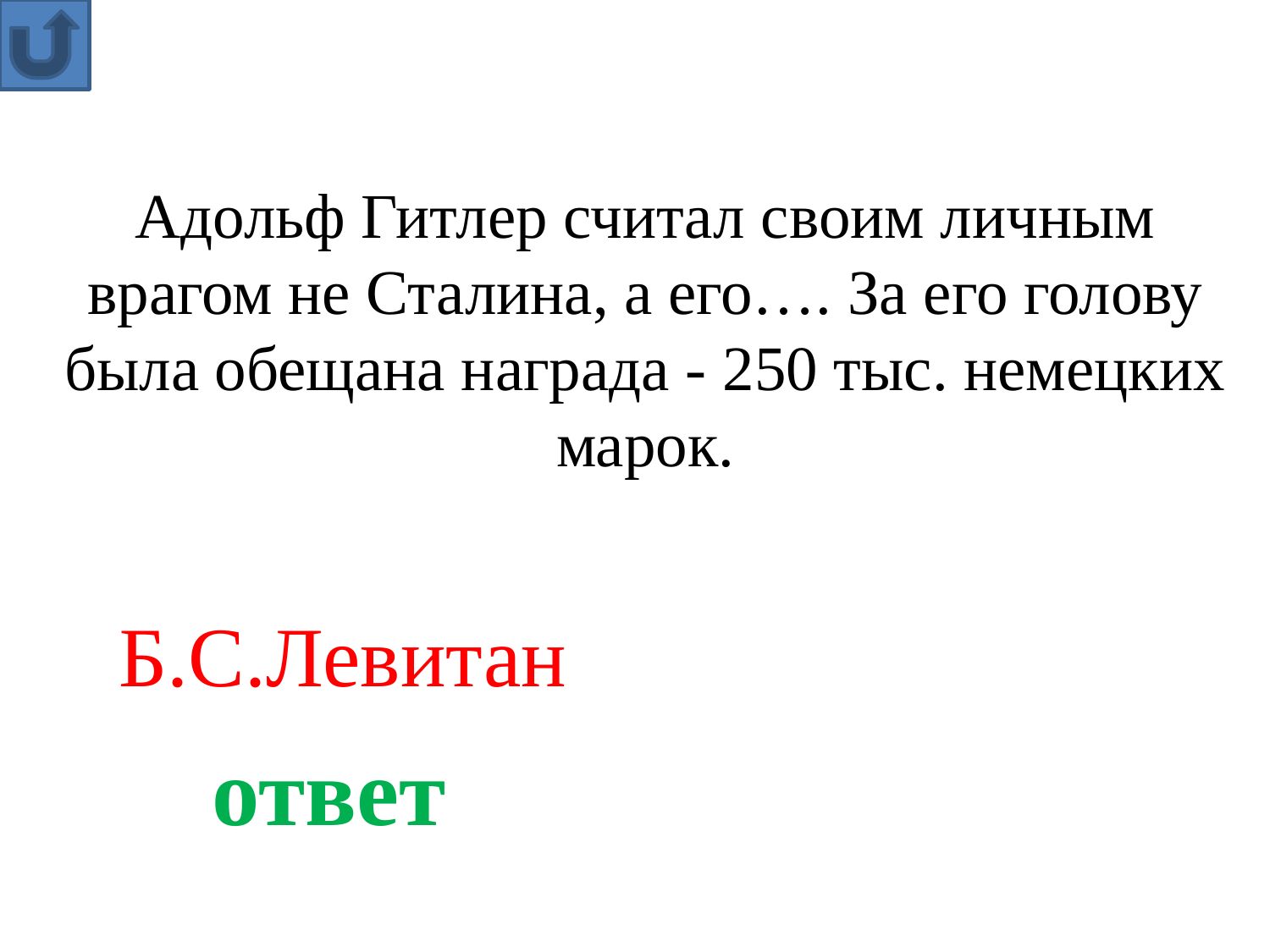

Адольф Гитлер считал своим личным врагом не Сталина, а его…. За его голову была обещана награда - 250 тыс. немецких марок.
Б.С.Левитан
ответ